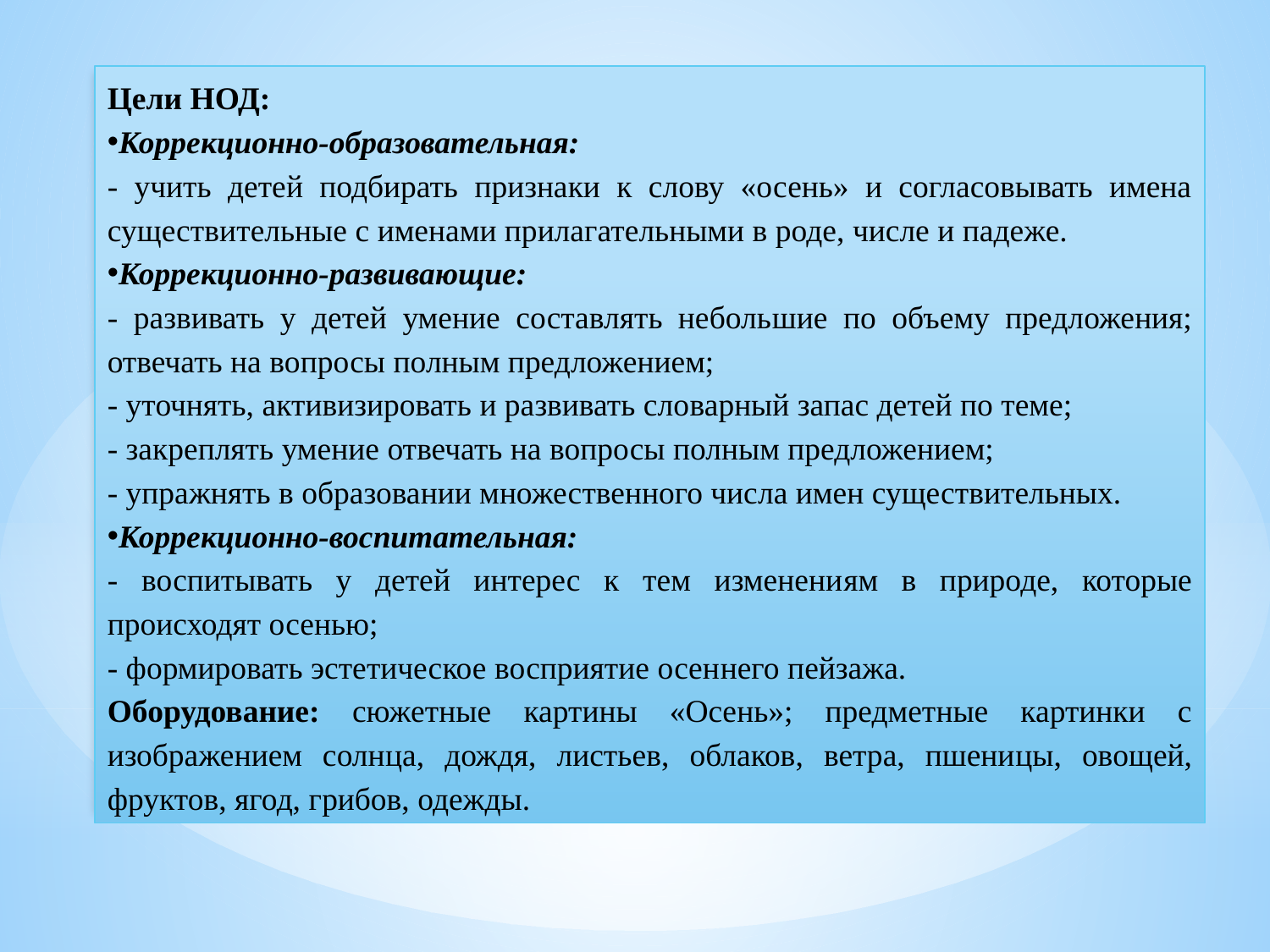

Цели НОД:
Коррекционно-образовательная:
- учить детей подбирать признаки к слову «осень» и согласовывать имена существи­тельные с именами прилагательными в роде, числе и падеже.
Коррекционно-развивающие:
- развивать у детей умение составлять неболь­шие по объему предложения; отвечать на во­просы полным предложением;
- уточнять, активизировать и развивать сло­варный запас детей по теме;
- закреплять умение отвечать на вопросы полным предложением;
- упражнять в образовании множественного числа имен существительных.
Коррекционно-воспитательная:
- воспитывать у детей интерес к тем изменени­ям в природе, которые происходят осенью;
- формировать эстетическое восприятие осен­него пейзажа.
Оборудование: сюжетные картины «Осень»; предметные картинки с изображением солн­ца, дождя, листьев, облаков, ветра, пшени­цы, овощей, фруктов, ягод, грибов, одежды.